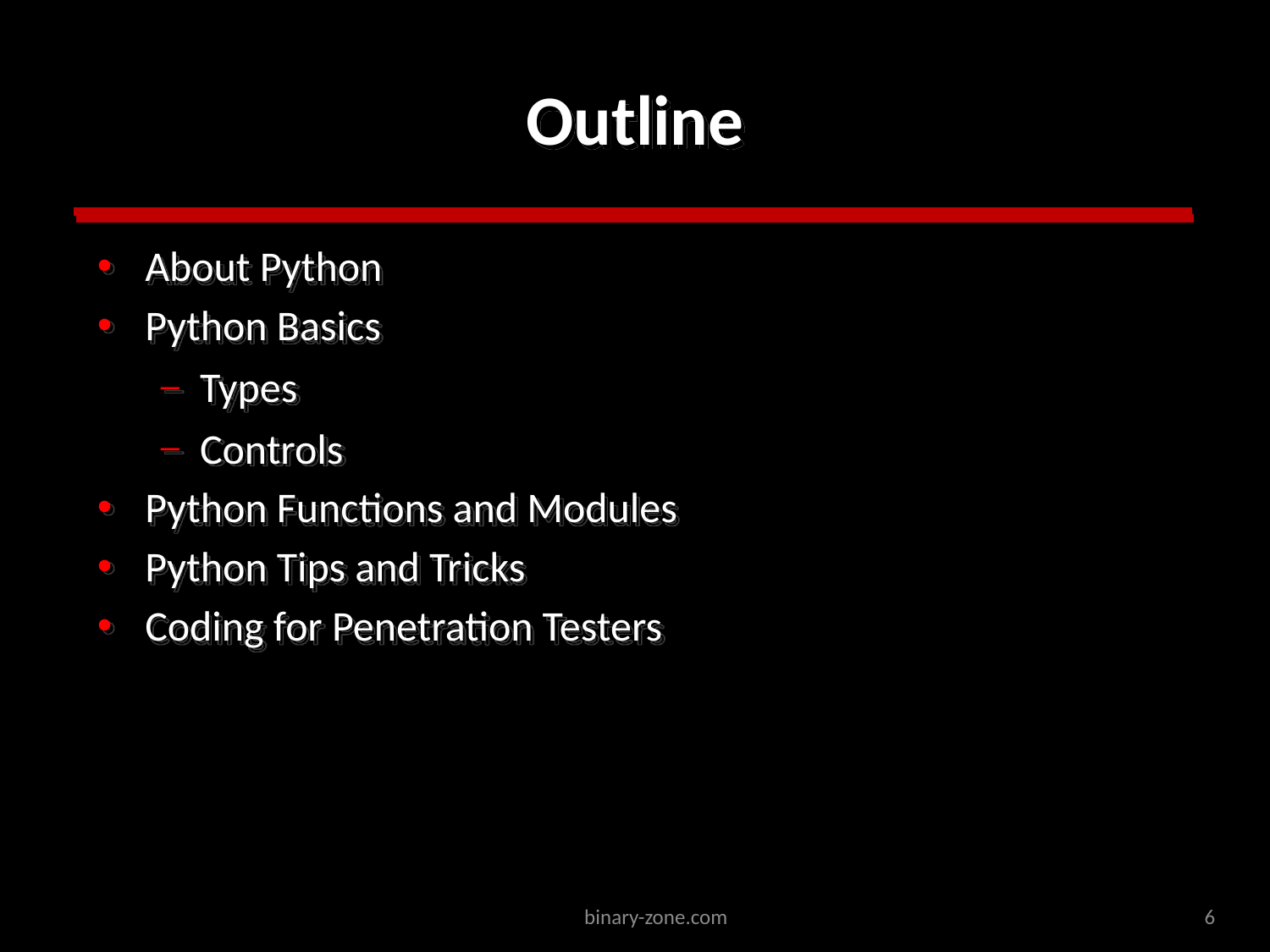

# Outline
About Python
Python Basics
Types
Controls
Python Functions and Modules
Python Tips and Tricks
Coding for Penetration Testers
6